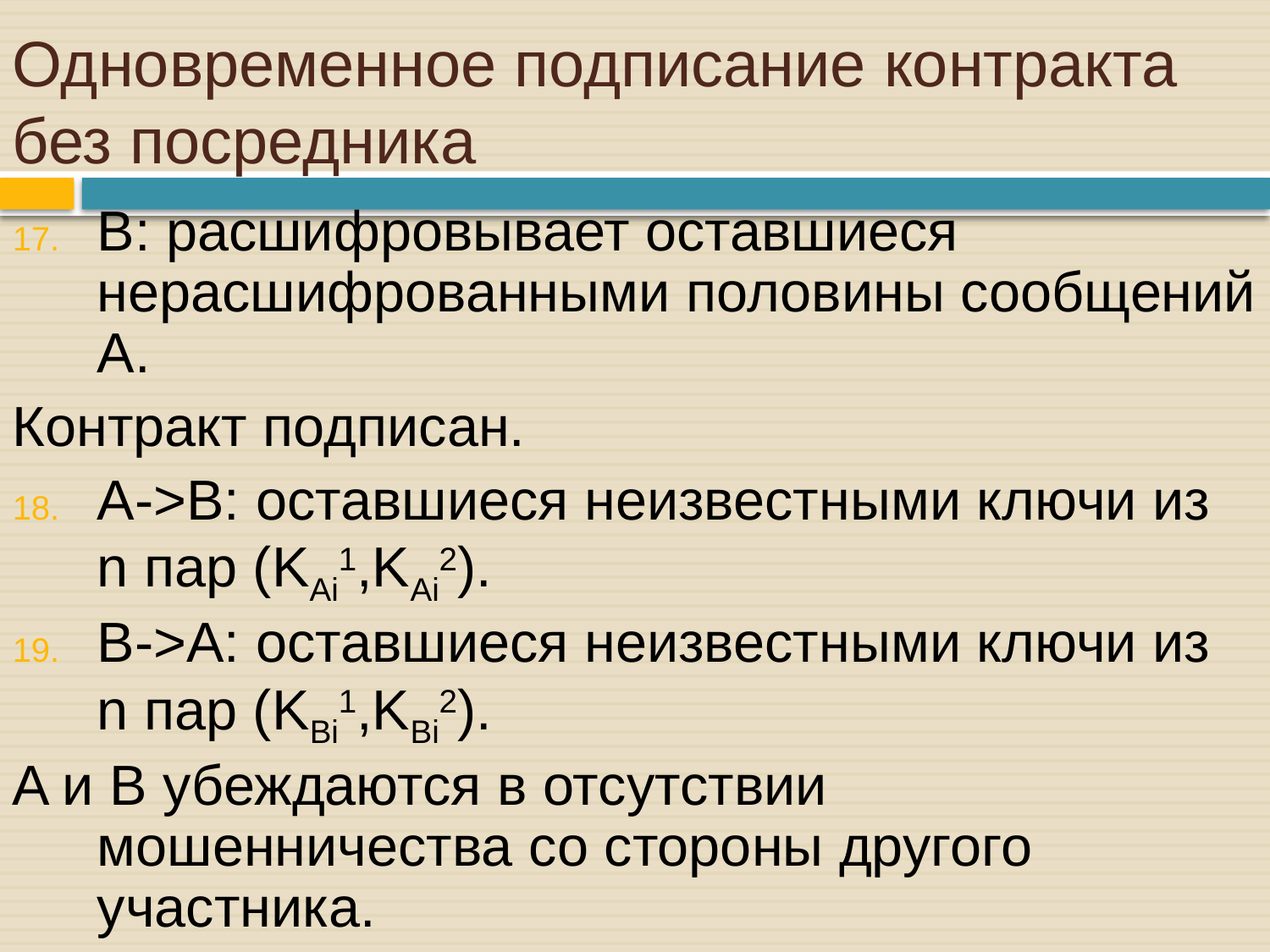

# Одновременное подписание контракта без посредника
B: расшифровывает оставшиеся нерасшифрованными половины сообщений A.
Контракт подписан.
A->B: оставшиеся неизвестными ключи из n пар (KAi1,KAi2).
B->A: оставшиеся неизвестными ключи из n пар (KBi1,KBi2).
A и B убеждаются в отсутствии мошенничества со стороны другого участника.